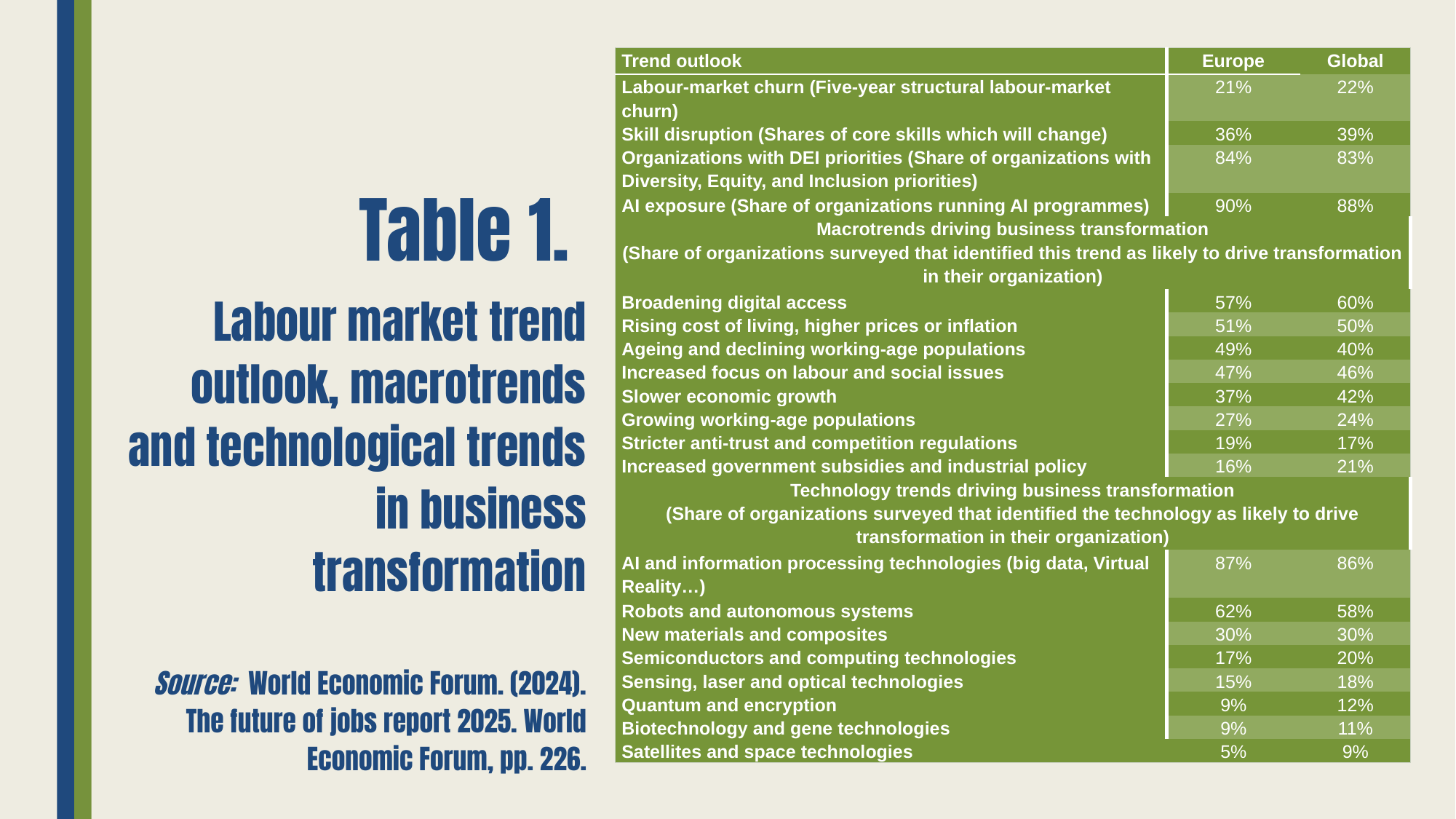

| Trend outlook | Europe | Global |
| --- | --- | --- |
| Labour-market churn (Five-year structural labour-market churn) | 21% | 22% |
| Skill disruption (Shares of core skills which will change) | 36% | 39% |
| Organizations with DEI priorities (Share of organizations with Diversity, Equity, and Inclusion priorities) | 84% | 83% |
| AI exposure (Share of organizations running AI programmes) | 90% | 88% |
| Macrotrends driving business transformation (Share of organizations surveyed that identified this trend as likely to drive transformation in their organization) |  |  |
| Broadening digital access | 57% | 60% |
| Rising cost of living, higher prices or inflation | 51% | 50% |
| Ageing and declining working-age populations | 49% | 40% |
| Increased focus on labour and social issues | 47% | 46% |
| Slower economic growth | 37% | 42% |
| Growing working-age populations | 27% | 24% |
| Stricter anti-trust and competition regulations | 19% | 17% |
| Increased government subsidies and industrial policy | 16% | 21% |
| Technology trends driving business transformation (Share of organizations surveyed that identified the technology as likely to drive transformation in their organization) |  |  |
| AI and information processing technologies (big data, Virtual Reality…) | 87% | 86% |
| Robots and autonomous systems | 62% | 58% |
| New materials and composites | 30% | 30% |
| Semiconductors and computing technologies | 17% | 20% |
| Sensing, laser and optical technologies | 15% | 18% |
| Quantum and encryption | 9% | 12% |
| Biotechnology and gene technologies | 9% | 11% |
| Satellites and space technologies | 5% | 9% |
Table 1.
Labour market trend outlook, macrotrends and technological trends in business transformation

Source:  World Economic Forum. (2024). The future of jobs report 2025. World Economic Forum, pp. 226.